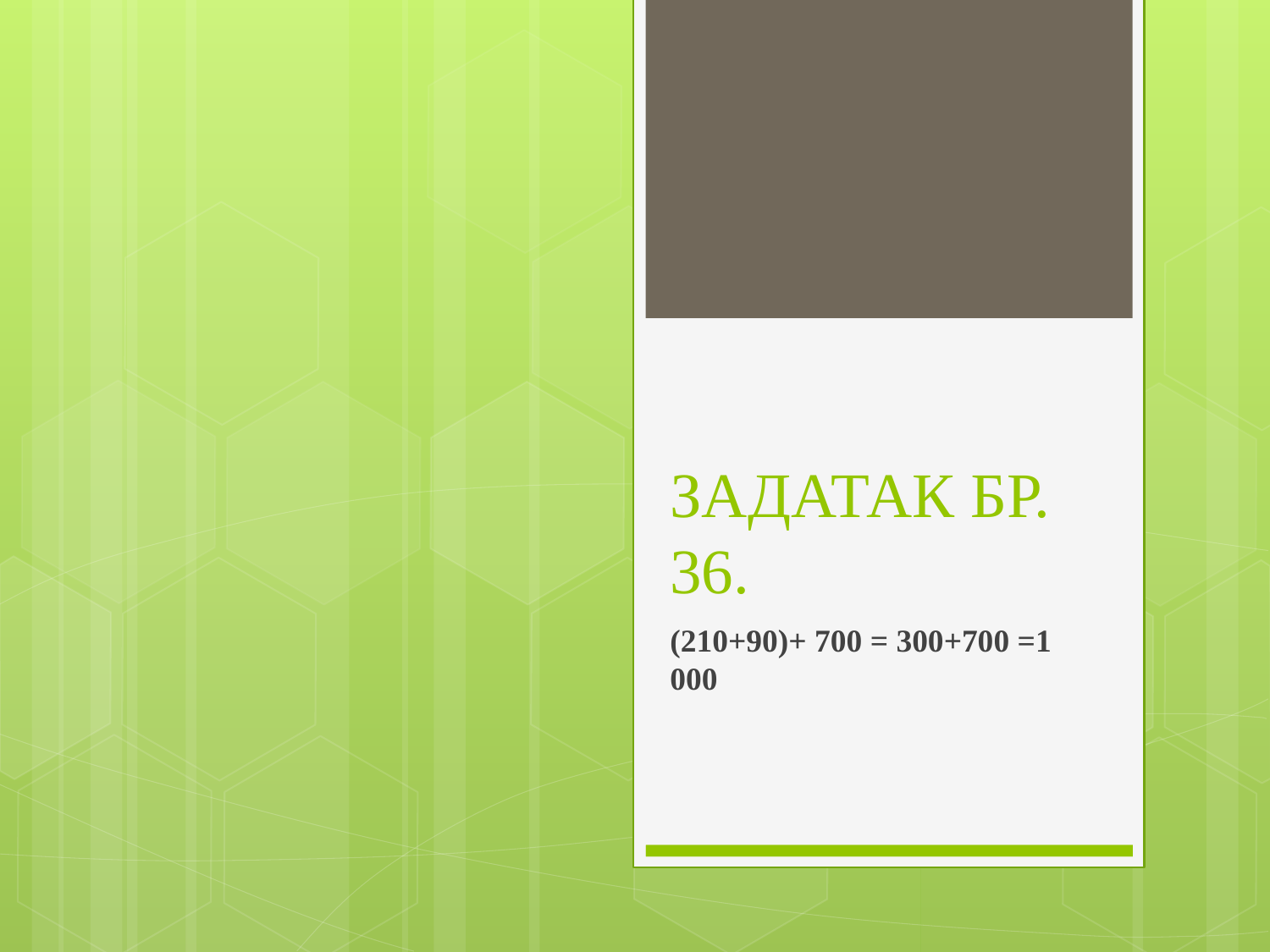

# ЗАДАТАК БР. 36.
(210+90)+ 700 = 300+700 =1 000